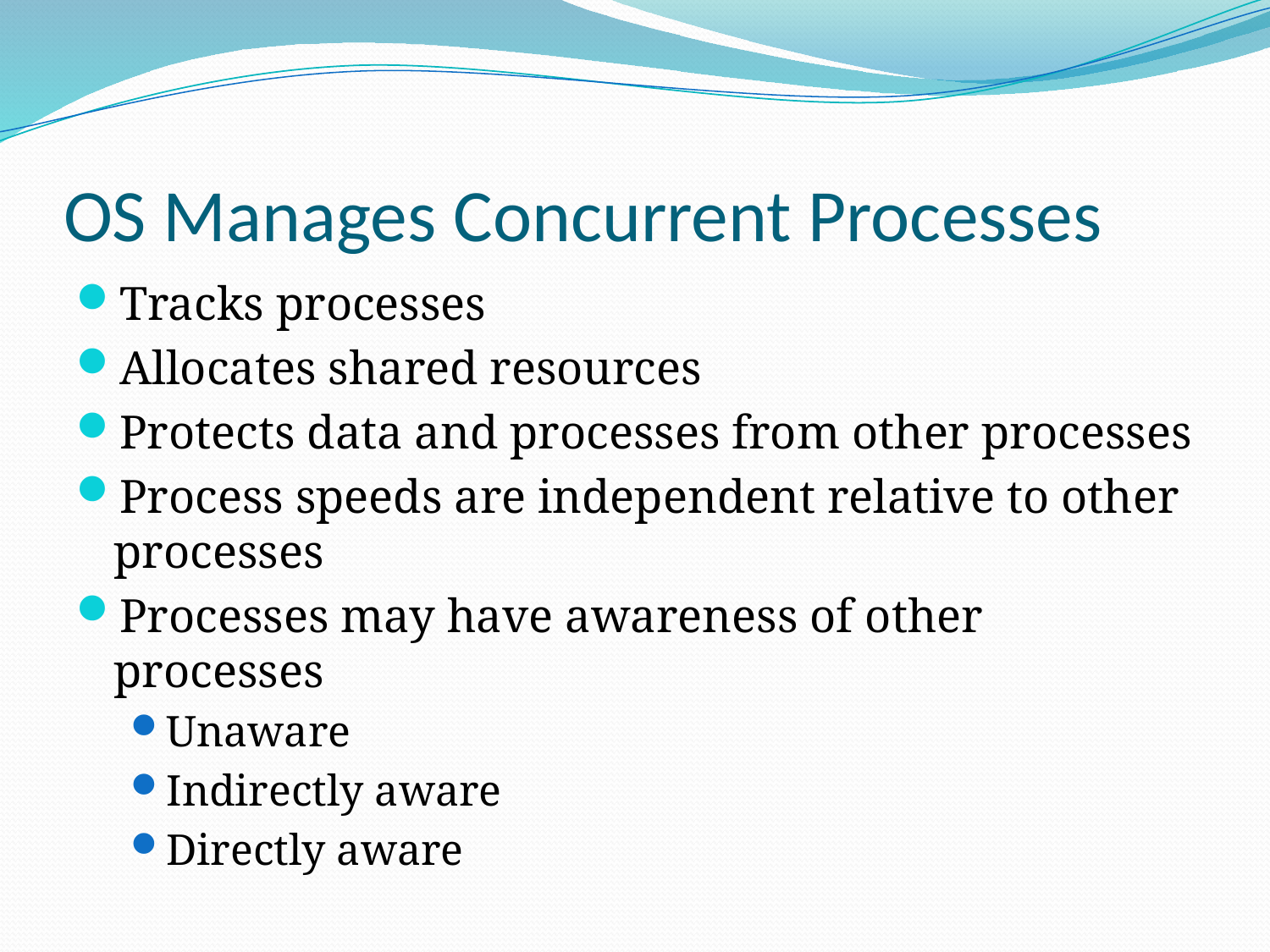

# OS Manages Concurrent Processes
Tracks processes
Allocates shared resources
Protects data and processes from other processes
Process speeds are independent relative to other processes
Processes may have awareness of other processes
Unaware
Indirectly aware
Directly aware